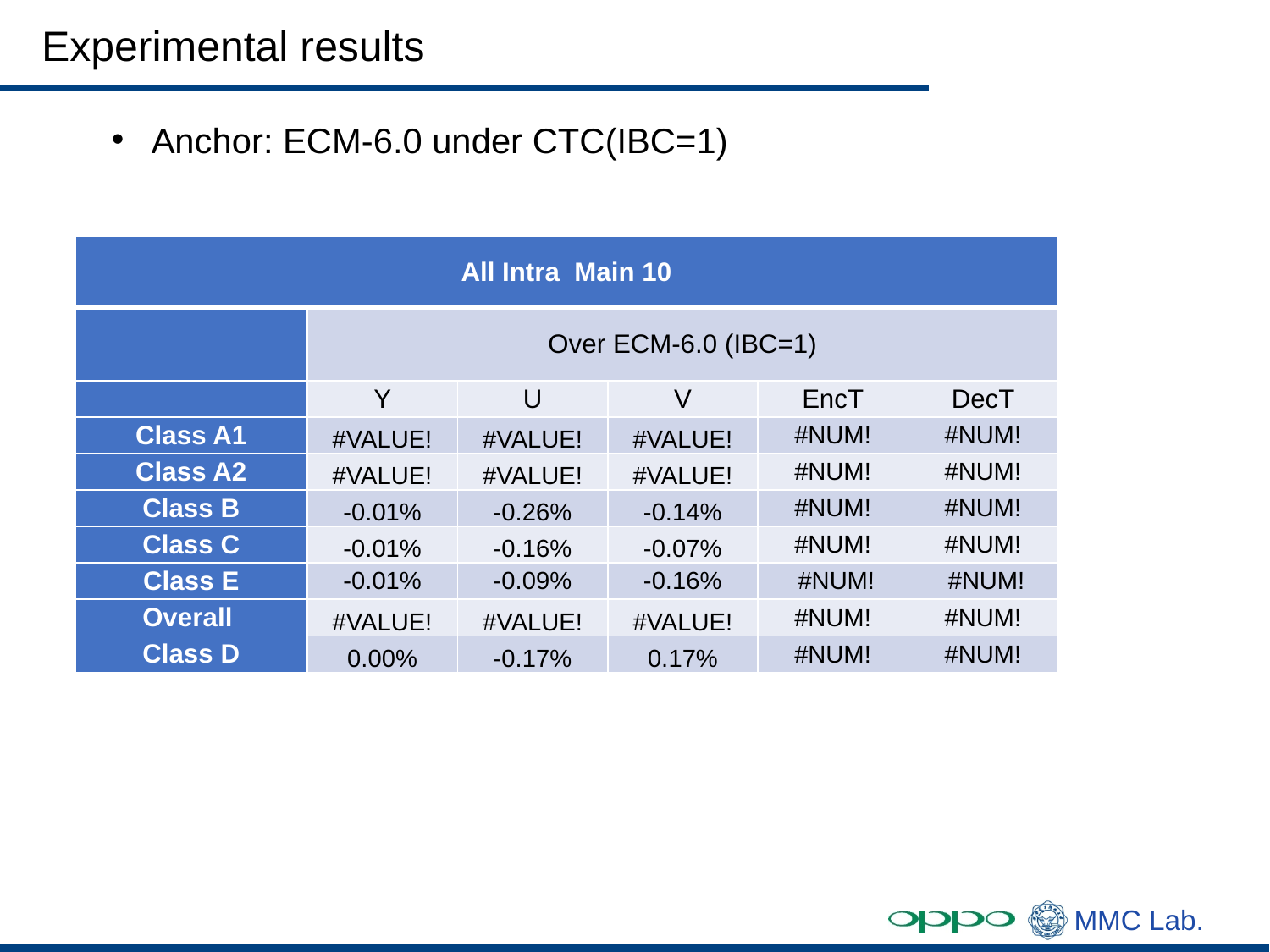

# Experimental results
Anchor: ECM-6.0 under CTC(IBC=1)

| All Intra Main 10 |  |  |  |  |  |
| --- | --- | --- | --- | --- | --- |
|  | Over ECM-6.0 (IBC=1) |  | Over ECM-6.0 (IBC=1) |  |  |
|  | Y | U | V | EncT | DecT |
| Class A1 | #VALUE! | #VALUE! | #VALUE! | #NUM! | #NUM! |
| Class A2 | #VALUE! | #VALUE! | #VALUE! | #NUM! | #NUM! |
| Class B | -0.01% | -0.26% | -0.14% | #NUM! | #NUM! |
| Class C | -0.01% | -0.16% | -0.07% | #NUM! | #NUM! |
| Class E | -0.01% | -0.09% | -0.16% | #NUM! | #NUM! |
| Overall | #VALUE! | #VALUE! | #VALUE! | #NUM! | #NUM! |
| Class D | 0.00% | -0.17% | 0.17% | #NUM! | #NUM! |